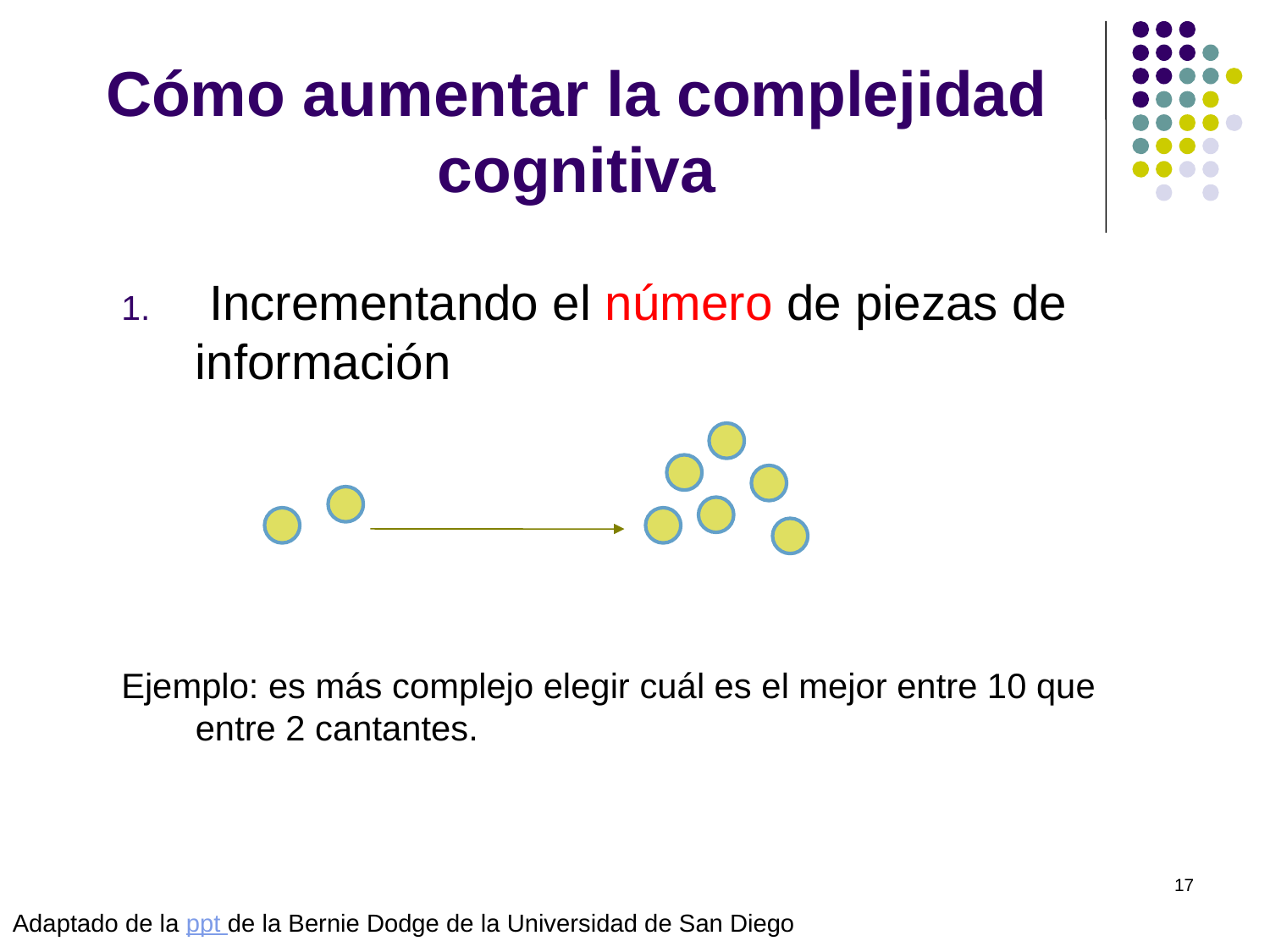

# Cómo aumentar la complejidad cognitiva
 Incrementando el número de piezas de información

Ejemplo: es más complejo elegir cuál es el mejor entre 10 que entre 2 cantantes.

Adaptado de la ppt de la Bernie Dodge de la Universidad de San Diego
 © Isabel Pérez
17